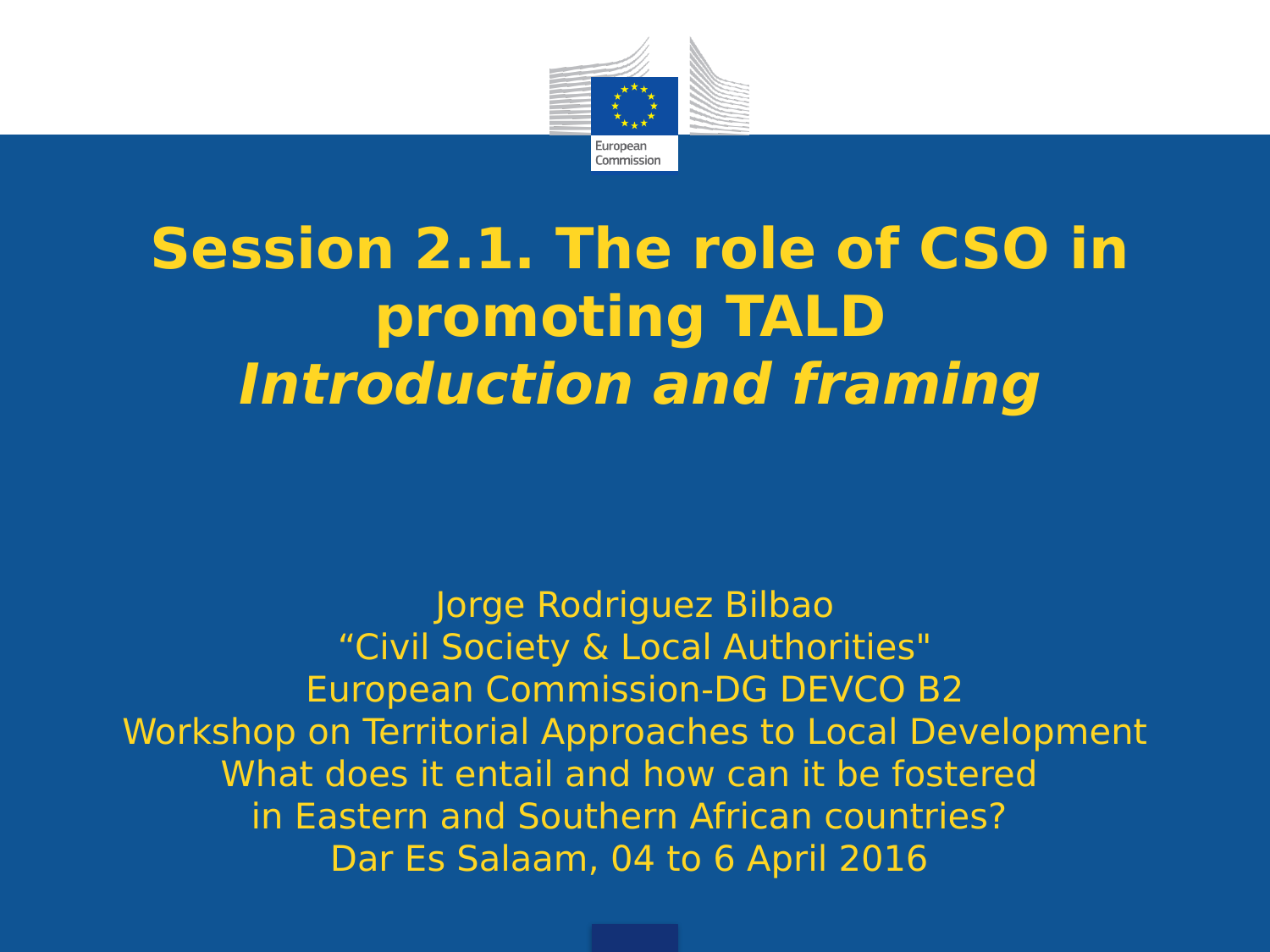

# Session 2.1. The role of CSO in promoting TALD Introduction and framing
Jorge Rodriguez Bilbao
“Civil Society & Local Authorities"
European Commission-DG DEVCO B2
Workshop on Territorial Approaches to Local Development
What does it entail and how can it be fostered
in Eastern and Southern African countries?
Dar Es Salaam, 04 to 6 April 2016